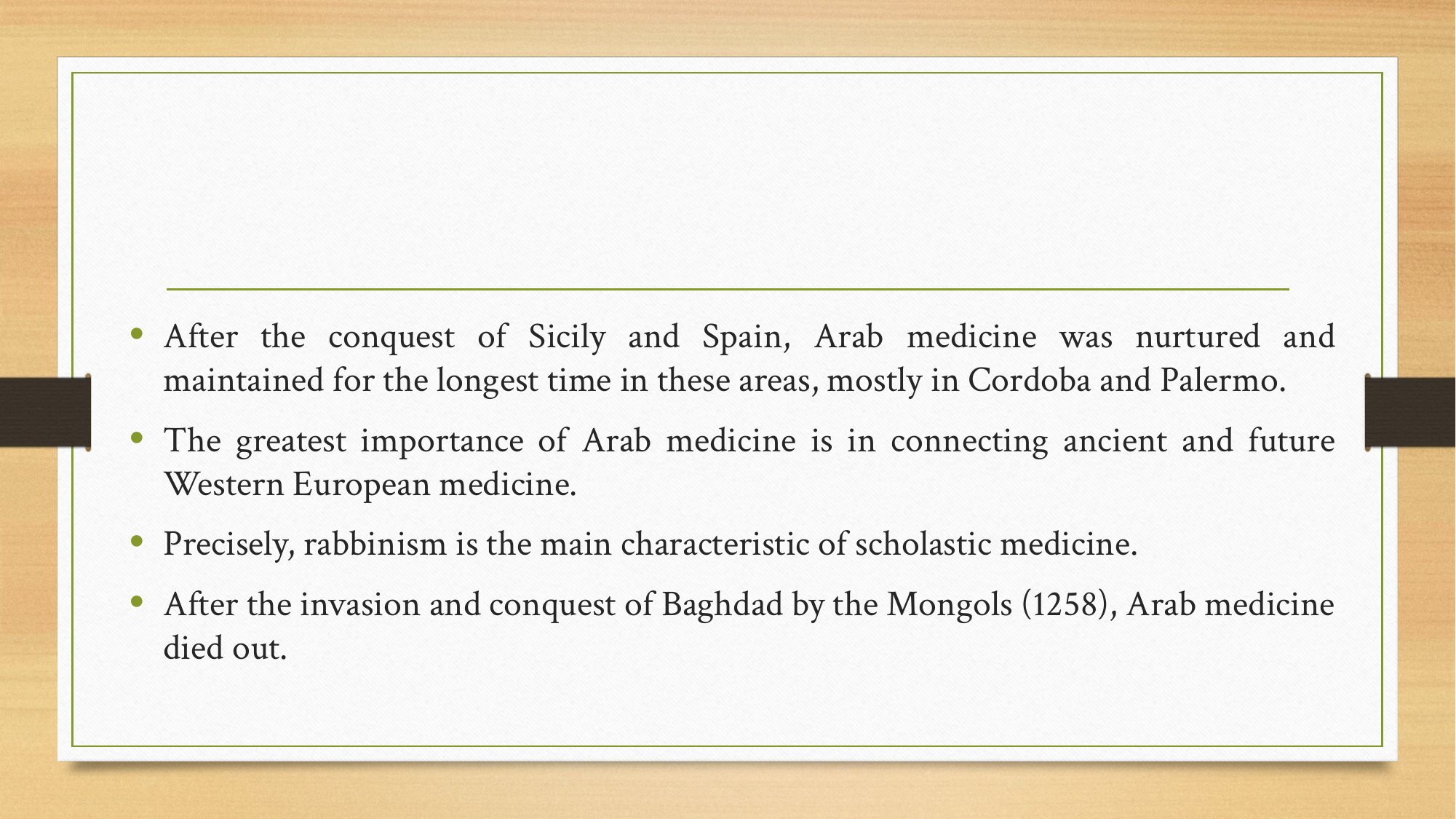

After the conquest of Sicily and Spain, Arab medicine was nurtured and maintained for the longest time in these areas, mostly in Cordoba and Palermo.
The greatest importance of Arab medicine is in connecting ancient and future Western European medicine.
Precisely, rabbinism is the main characteristic of scholastic medicine.
After the invasion and conquest of Baghdad by the Mongols (1258), Arab medicine died out.